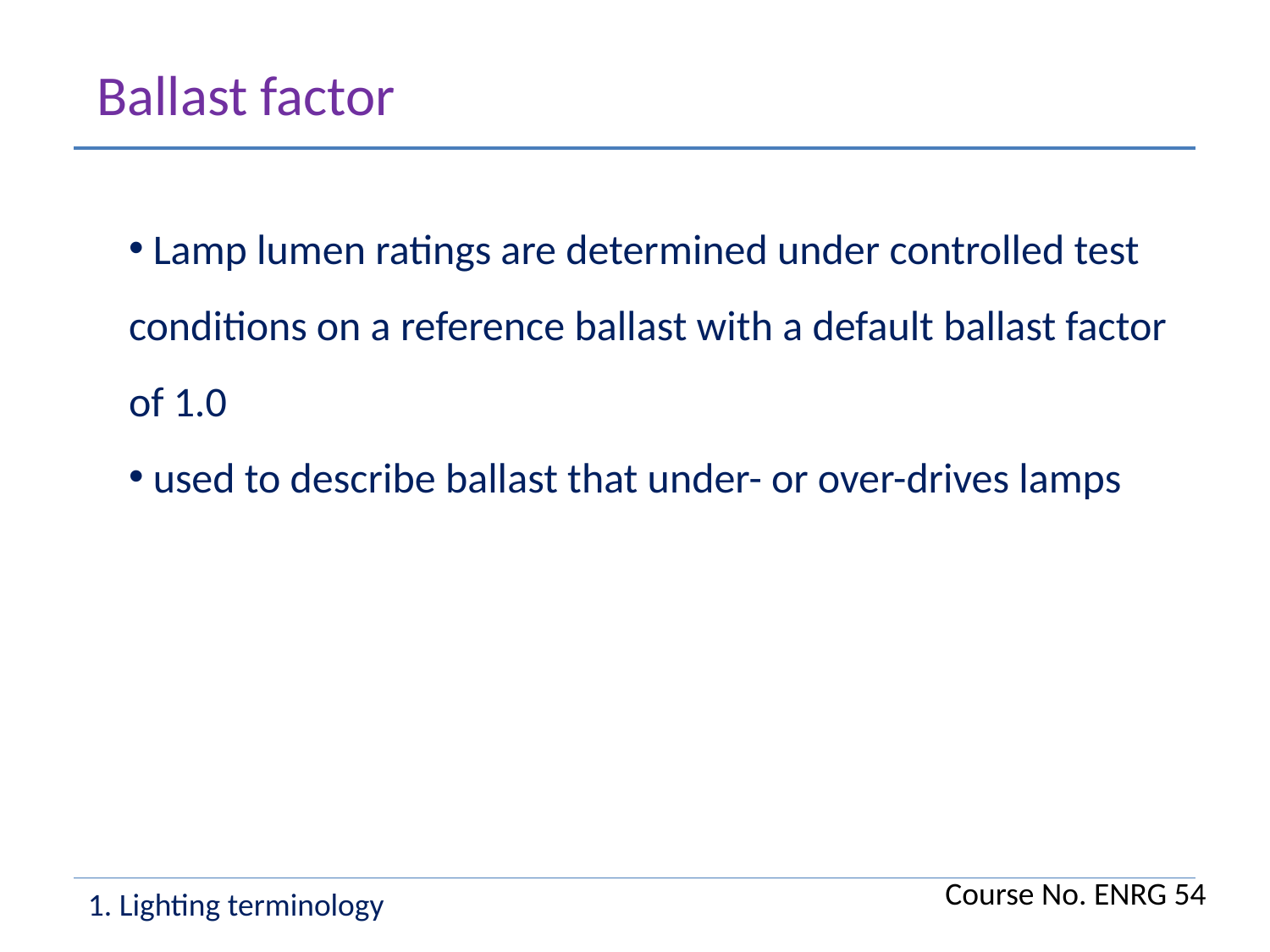

Ballast factor
 Lamp lumen ratings are determined under controlled test conditions on a reference ballast with a default ballast factor of 1.0
 used to describe ballast that under- or over-drives lamps
Course No. ENRG 54
1. Lighting terminology